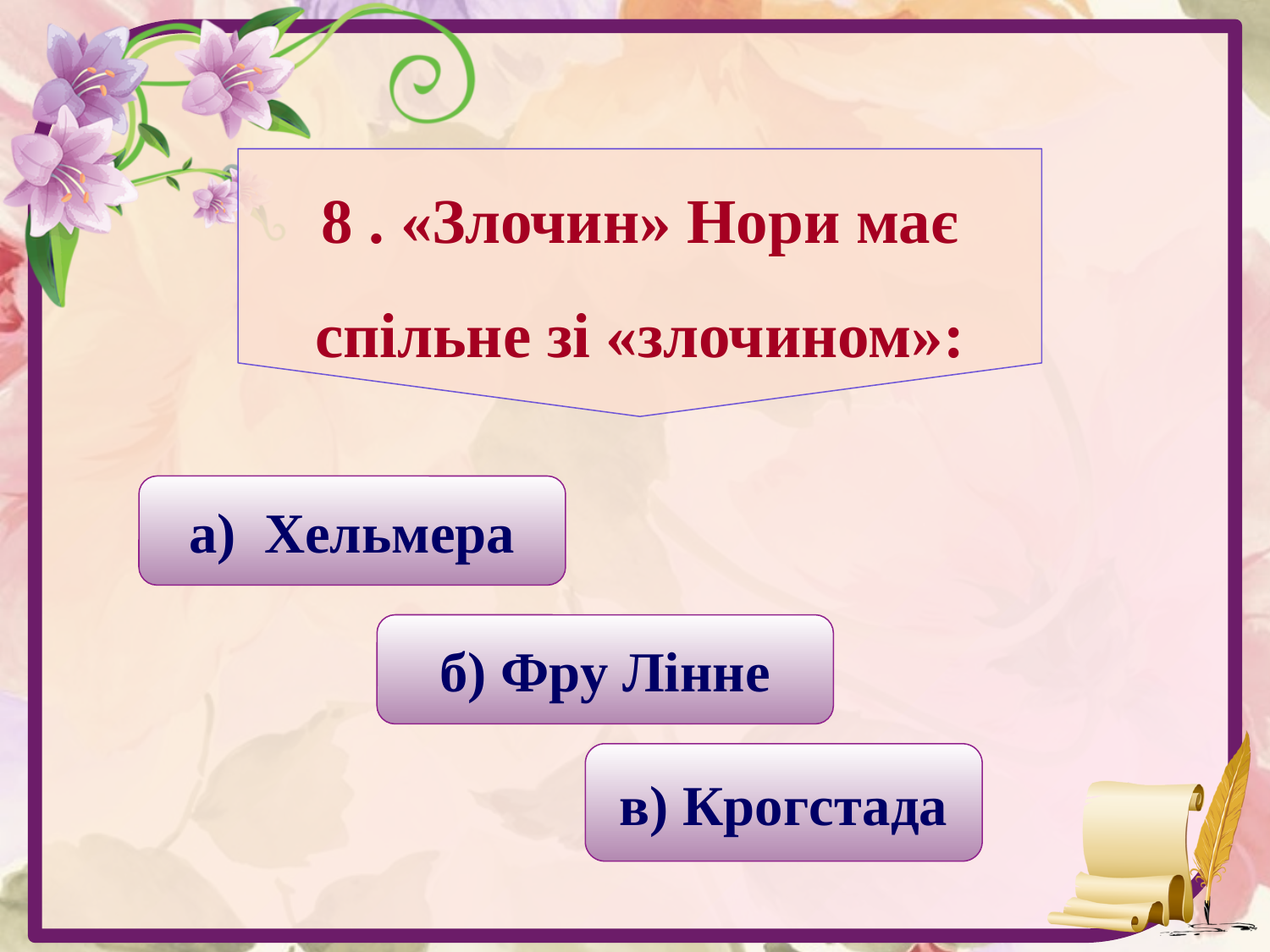

8 . «Злочин» Нори має спільне зі «злочином»:

а)  Хельмера
б) Фру Лінне
в) Крогстада